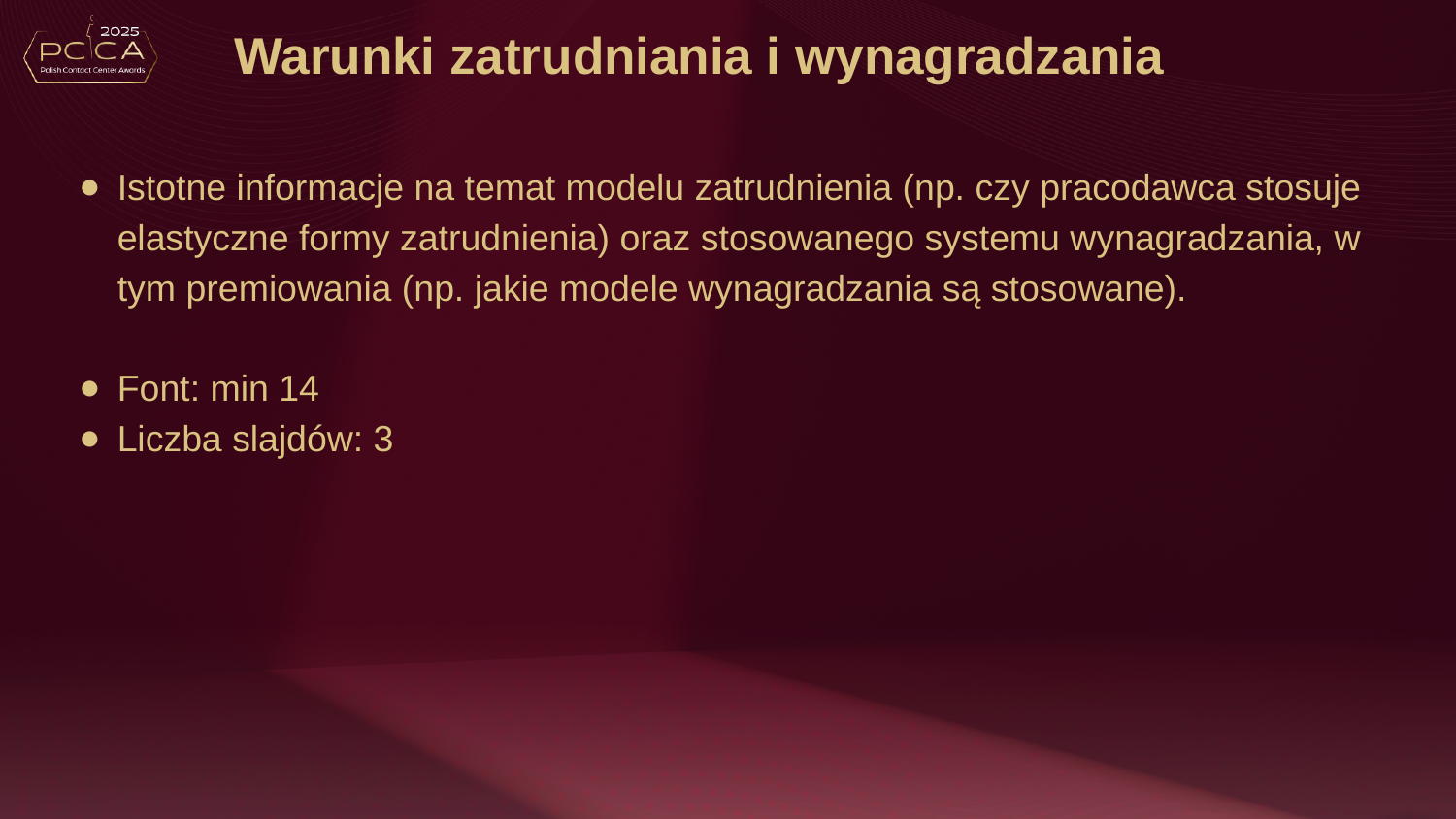

# Warunki zatrudniania i wynagradzania
Istotne informacje na temat modelu zatrudnienia (np. czy pracodawca stosuje elastyczne formy zatrudnienia) oraz stosowanego systemu wynagradzania, w tym premiowania (np. jakie modele wynagradzania są stosowane).

Font: min 14
Liczba slajdów: 3